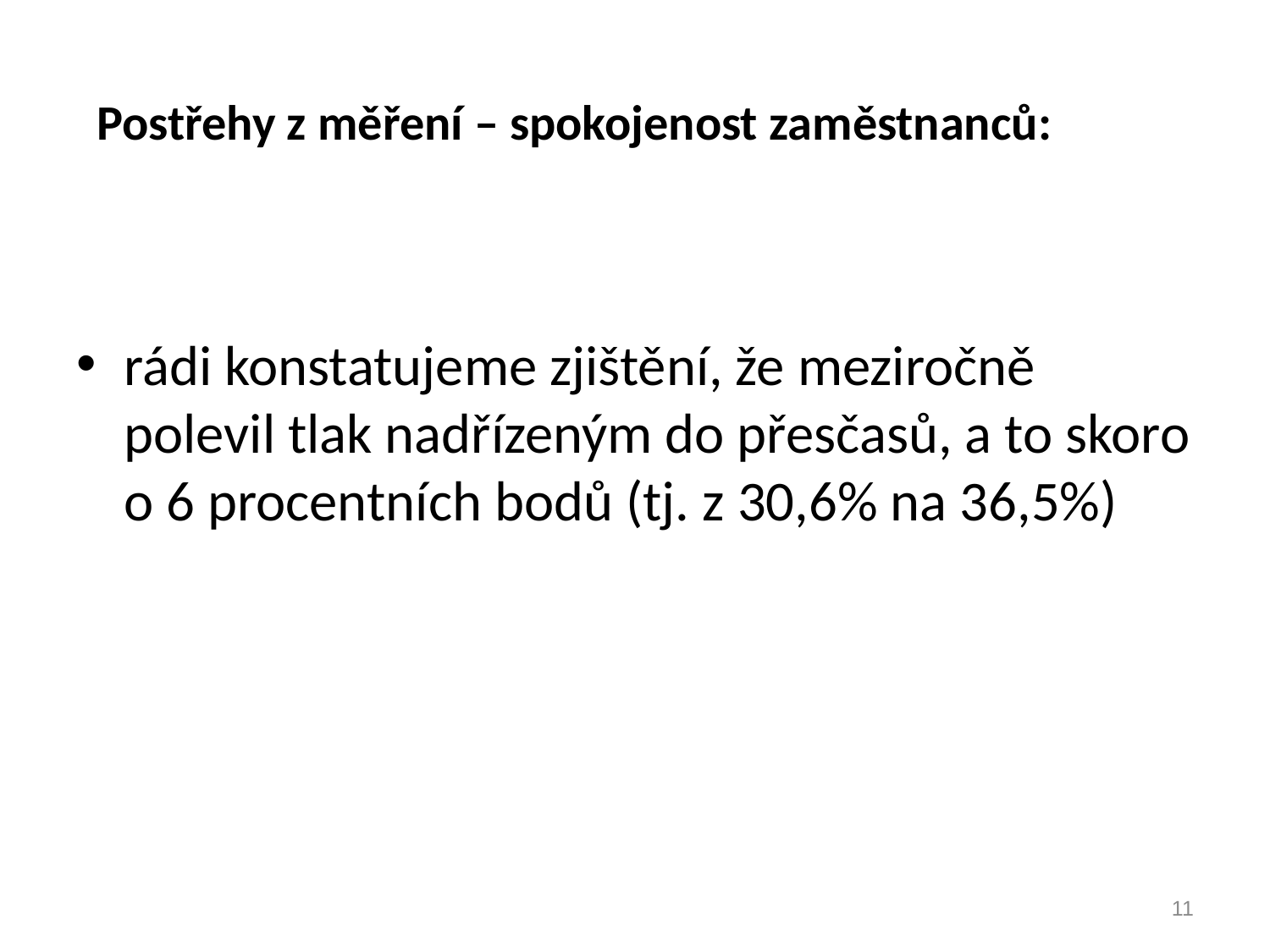

Postřehy z měření – spokojenost zaměstnanců:

rádi konstatujeme zjištění, že meziročně polevil tlak nadřízeným do přesčasů, a to skoro o 6 procentních bodů (tj. z 30,6% na 36,5%)
11